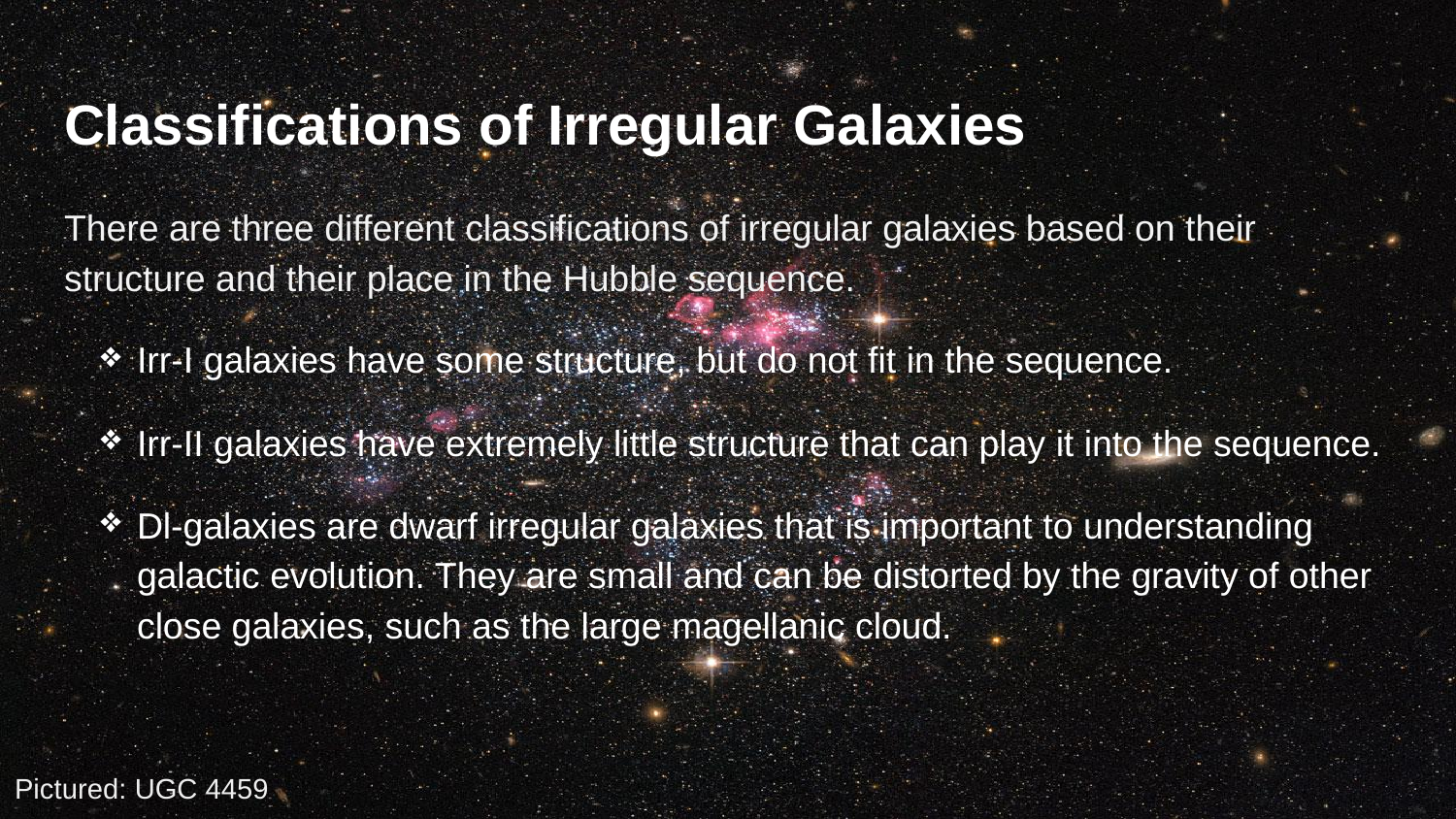

# Classifications of Irregular Galaxies
There are three different classifications of irregular galaxies based on their structure and their place in the Hubble sequence.
Irr-I galaxies have some structure, but do not fit in the sequence.
Irr-II galaxies have extremely little structure that can play it into the sequence.
Dl-galaxies are dwarf irregular galaxies that is important to understanding galactic evolution. They are small and can be distorted by the gravity of other close galaxies, such as the large magellanic cloud.
Pictured: UGC 4459